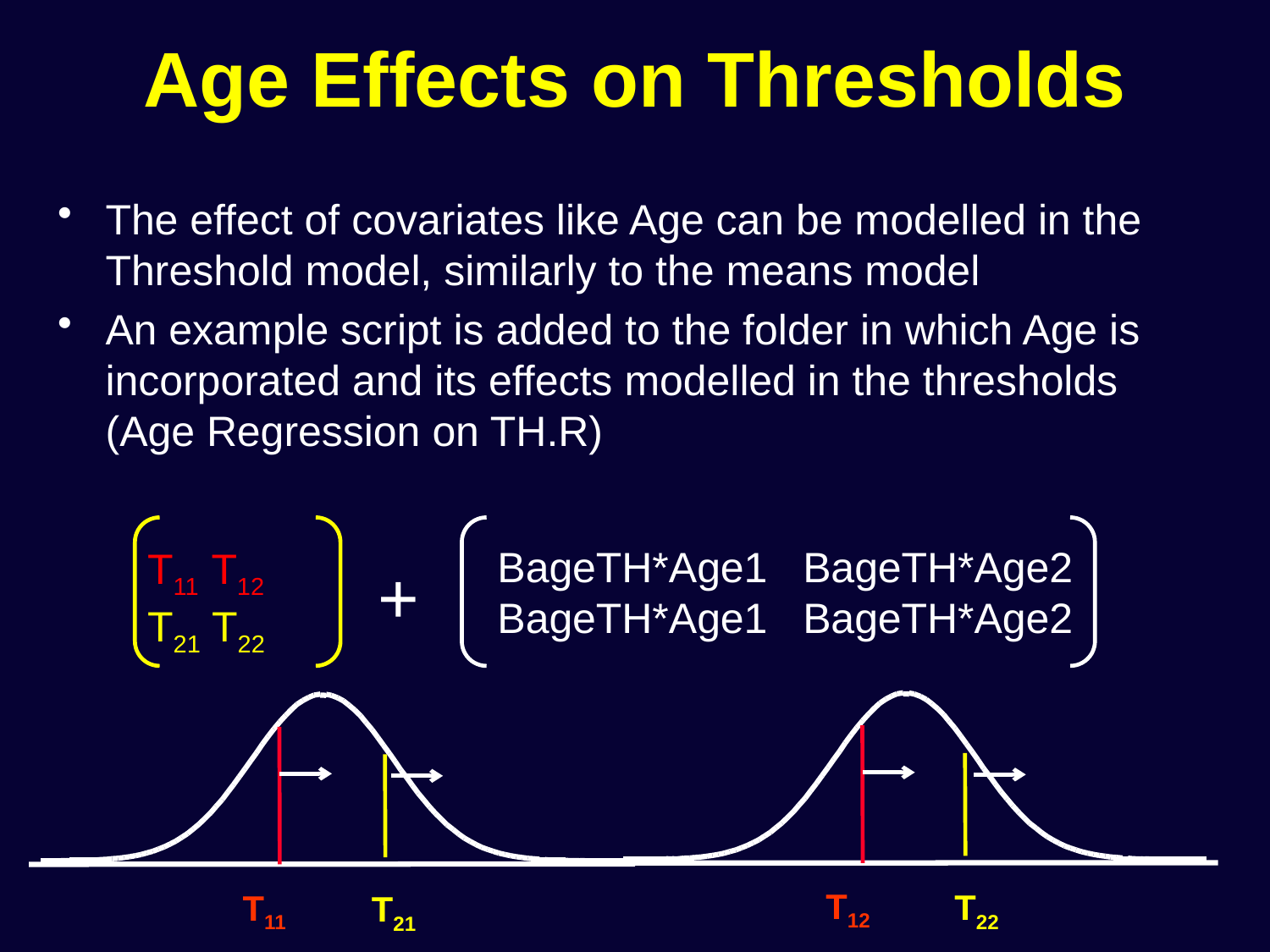

# Age Effects on Thresholds
The effect of covariates like Age can be modelled in the Threshold model, similarly to the means model
An example script is added to the folder in which Age is incorporated and its effects modelled in the thresholds (Age Regression on TH.R)

T11 T12
T21 T22

BageTH*Age1   BageTH*Age2
BageTH*Age1   BageTH*Age2
+

T12
T22

T11
T21